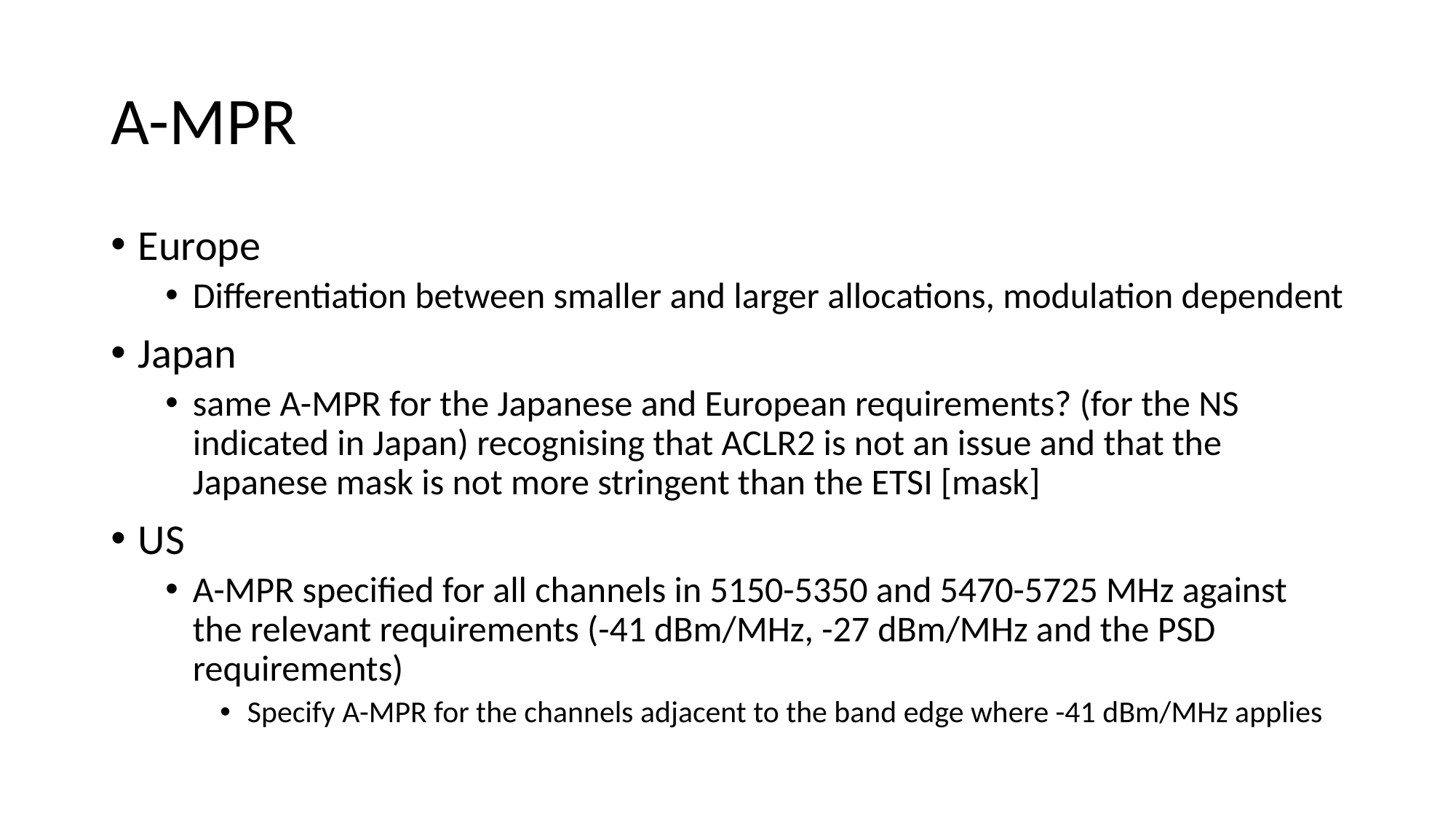

# A-MPR
Europe
Differentiation between smaller and larger allocations, modulation dependent
Japan
same A-MPR for the Japanese and European requirements? (for the NS indicated in Japan) recognising that ACLR2 is not an issue and that the Japanese mask is not more stringent than the ETSI [mask]
US
A-MPR specified for all channels in 5150-5350 and 5470-5725 MHz against the relevant requirements (-41 dBm/MHz, -27 dBm/MHz and the PSD requirements)
Specify A-MPR for the channels adjacent to the band edge where -41 dBm/MHz applies